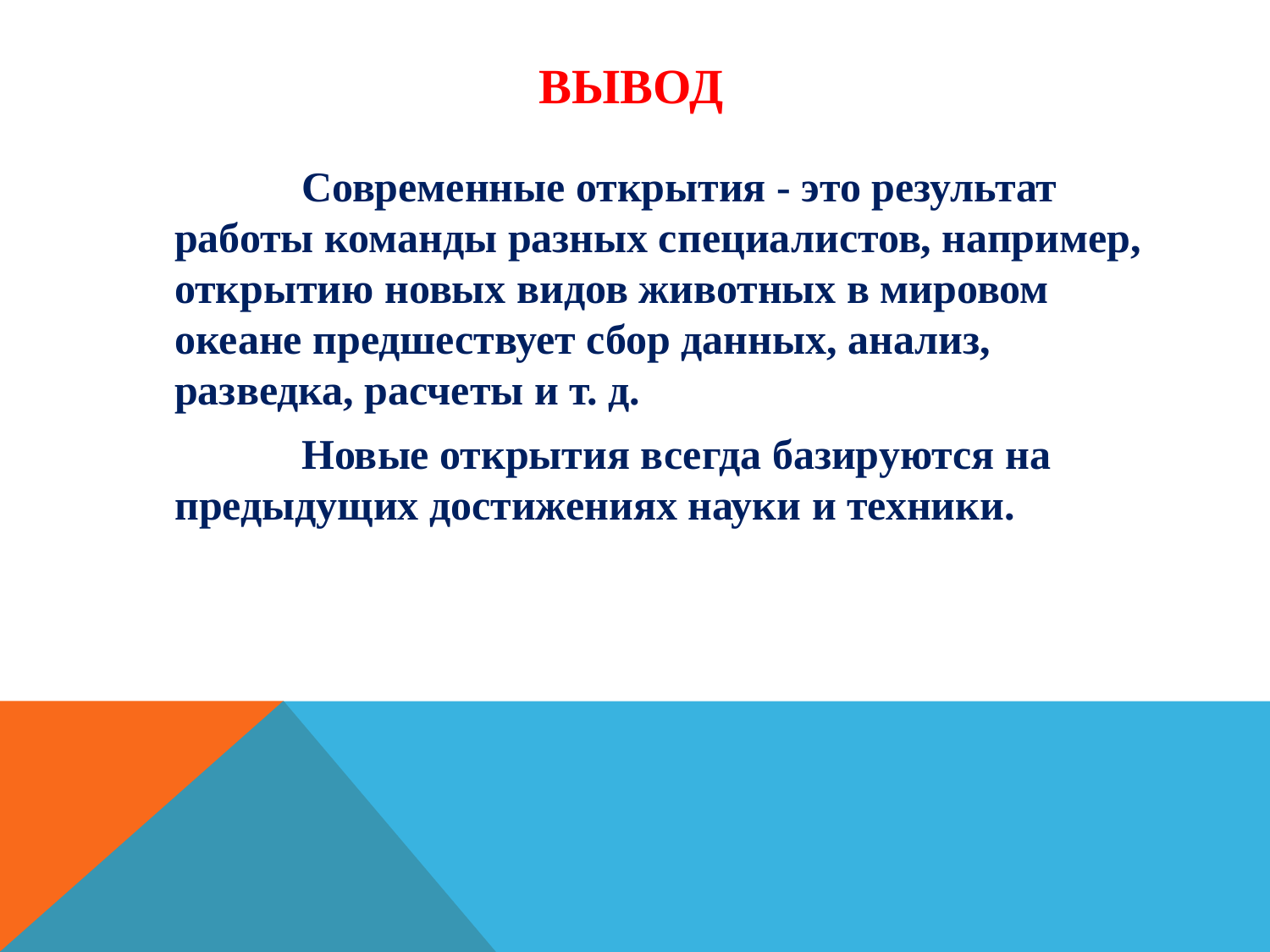

# Вывод
		Современные открытия - это результат работы команды разных специалистов, например, открытию новых видов животных в мировом океане предшествует сбор данных, анализ, разведка, расчеты и т. д.
		Новые открытия всегда базируются на предыдущих достижениях науки и техники.